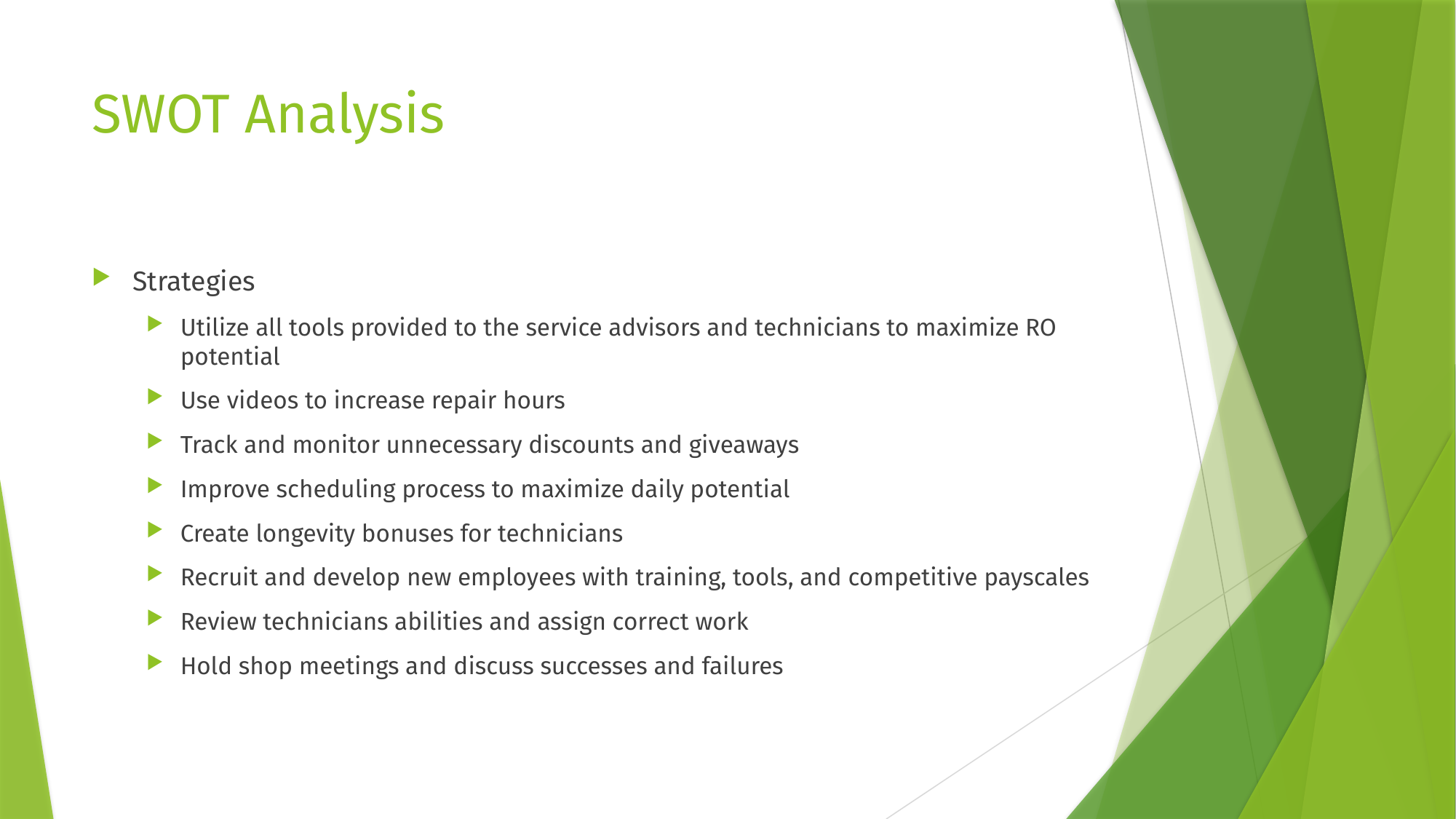

# SWOT Analysis
Strategies
Utilize all tools provided to the service advisors and technicians to maximize RO potential
Use videos to increase repair hours
Track and monitor unnecessary discounts and giveaways
Improve scheduling process to maximize daily potential
Create longevity bonuses for technicians
Recruit and develop new employees with training, tools, and competitive payscales
Review technicians abilities and assign correct work
Hold shop meetings and discuss successes and failures